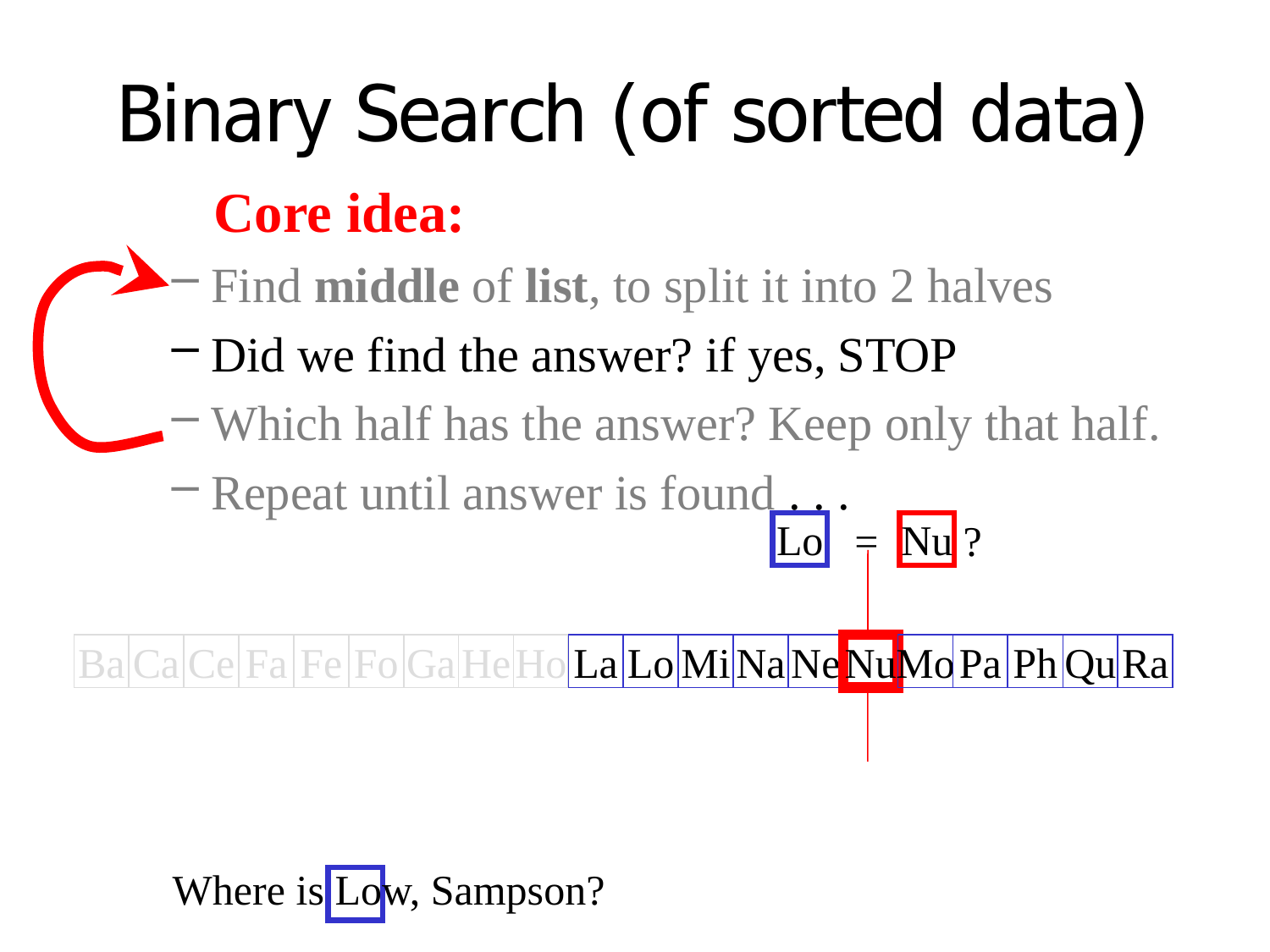

# Binary Search (of sorted data)
   Core idea:
Find middle of list, to split it into 2 halves
Did we find the answer? if yes, STOP
Which half has the answer? Keep only that half.
Repeat until answer is found . . .

=        ?
Lo
Nu

Ba
Ca
Ce
Fa
Fe
Fo
Ga
He
Ho
La
Lo
Mi
Na
Ne
Nu
Mo
Pa
Ph
Qu
Ra
Where is Low, Sampson?